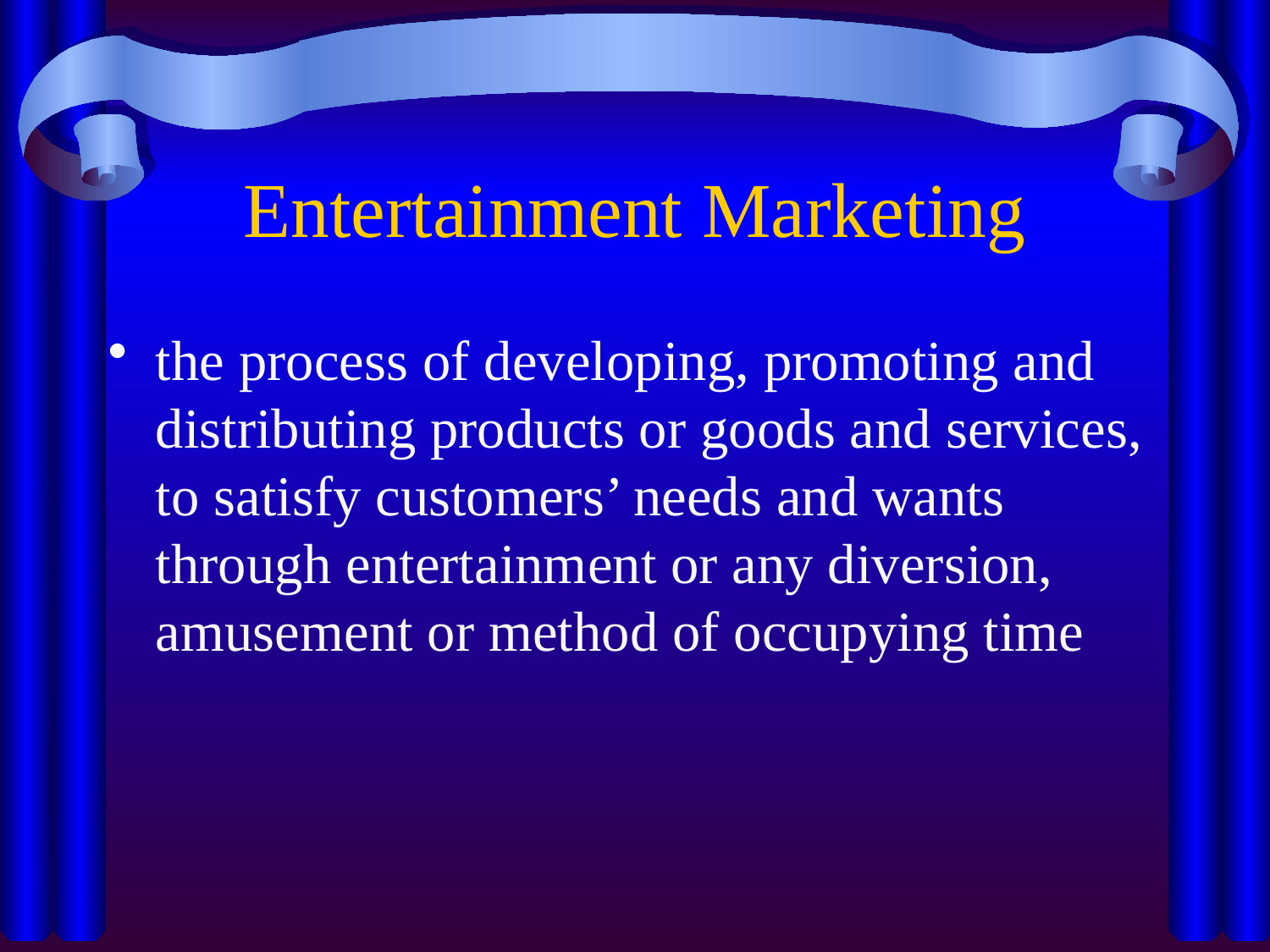

# Entertainment Marketing
the process of developing, promoting and distributing products or goods and services, to satisfy customers’ needs and wants through entertainment or any diversion, amusement or method of occupying time